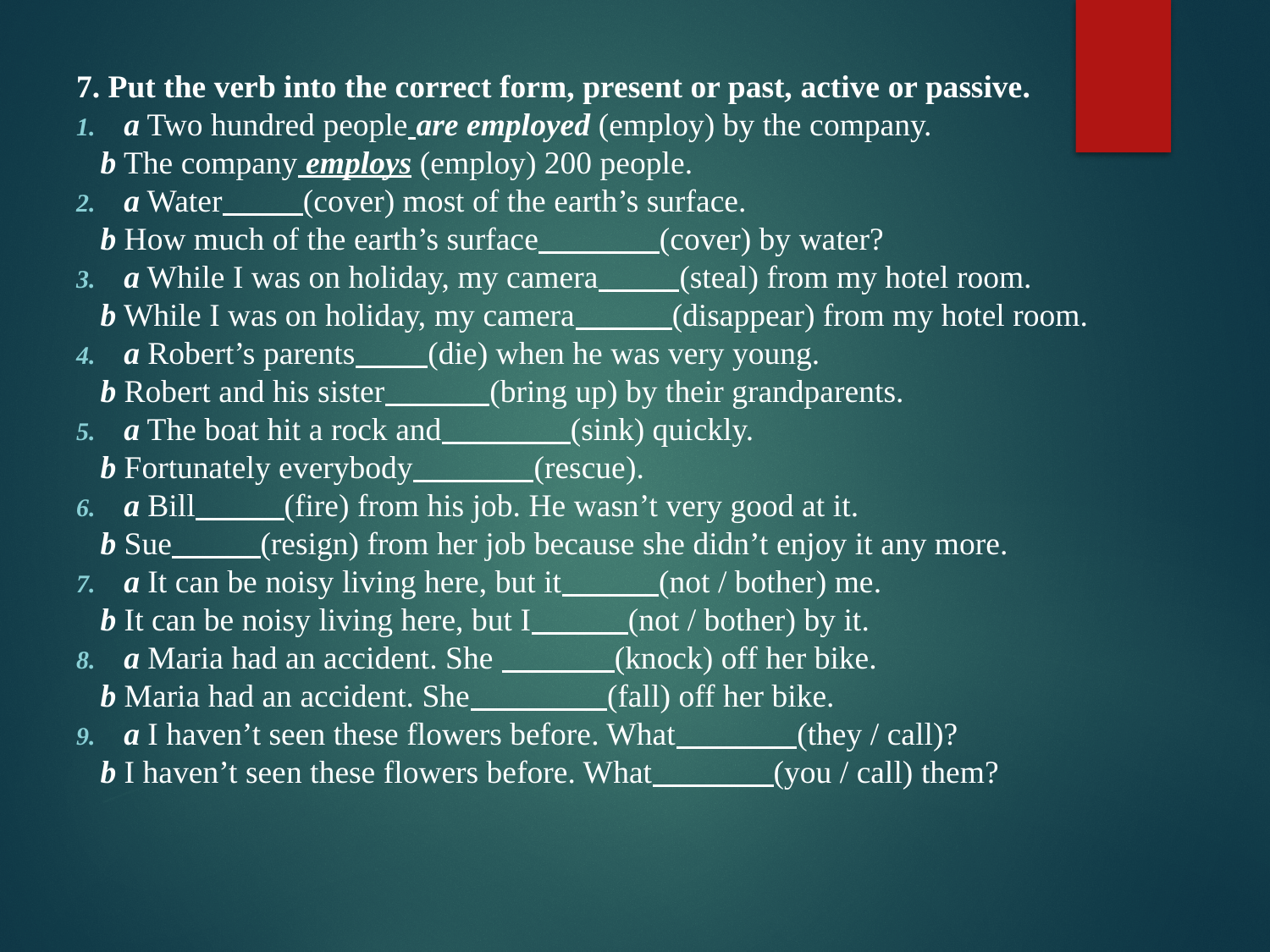

7. Put the verb into the correct form, present or past, active or passive.
a Two hundred people are employed (employ) by the company.
   b The company employs (employ) 200 people.
a Water          (cover) most of the earth’s surface.
   b How much of the earth’s surface               (cover) by water?
a While I was on holiday, my camera          (steal) from my hotel room.
   b While I was on holiday, my camera            (disappear) from my hotel room.
a Robert’s parents         (die) when he was very young.
   b Robert and his sister             (bring up) by their grandparents.
a The boat hit a rock and                (sink) quickly.
   b Fortunately everybody               (rescue).
a Bill           (fire) from his job. He wasn’t very good at it.
   b Sue           (resign) from her job because she didn’t enjoy it any more.
a It can be noisy living here, but it            (not / bother) me.
   b It can be noisy living here, but I            (not / bother) by it.
a Maria had an accident. She               (knock) off her bike.
   b Maria had an accident. She                 (fall) off her bike.
a I haven’t seen these flowers before. What               (they / call)?
   b I haven’t seen these flowers before. What               (you / call) them?